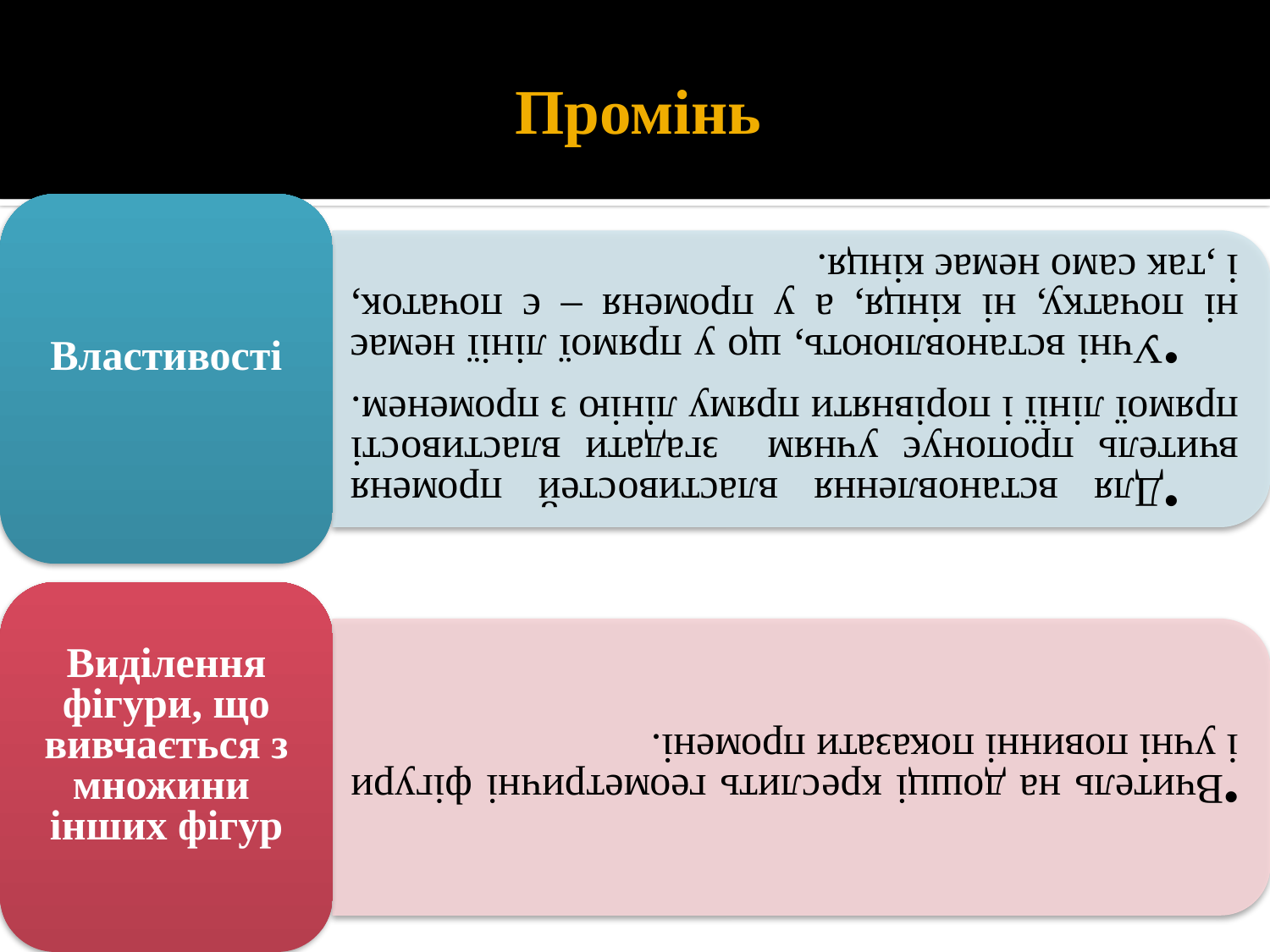

# Промінь
Для встановлення властивостей променя вчитель пропонує учням  згадати властивості прямої лінії і порівняти пряму лінію з променем.
Учні встановлюють, що у прямої лінії немає ні початку, ні кінця, а у променя – є початок, і ,так само немає кінця.
Властивості

Вчитель на дошці креслить геометричні фігури і учні повинні показати промені.
Виділення фігури, що вивчається з множини  інших фігур